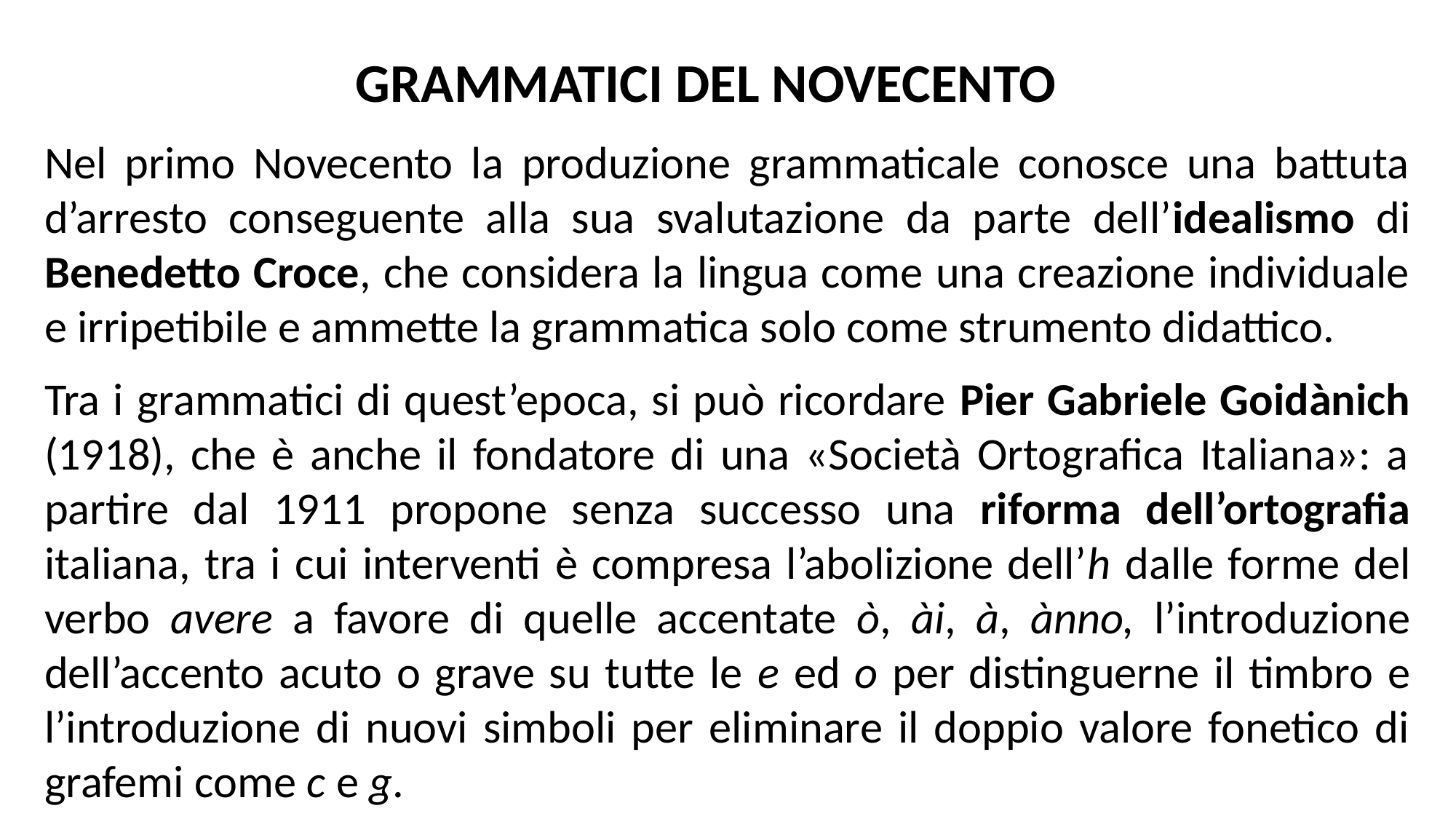

GRAMMATICI DEL NOVECENTO
Nel primo Novecento la produzione grammaticale conosce una battuta d’arresto conseguente alla sua svalutazione da parte dell’idealismo di Benedetto Croce, che considera la lingua come una creazione individuale e irripetibile e ammette la grammatica solo come strumento didattico.

Tra i grammatici di quest’epoca, si può ricordare Pier Gabriele Goidànich (1918), che è anche il fondatore di una «Società Ortografica Italiana»: a partire dal 1911 propone senza successo una riforma dell’ortografia italiana, tra i cui interventi è compresa l’abolizione dell’h dalle forme del verbo avere a favore di quelle accentate ò, ài, à, ànno, l’introduzione dell’accento acuto o grave su tutte le e ed o per distinguerne il timbro e l’introduzione di nuovi simboli per eliminare il doppio valore fonetico di grafemi come c e g.